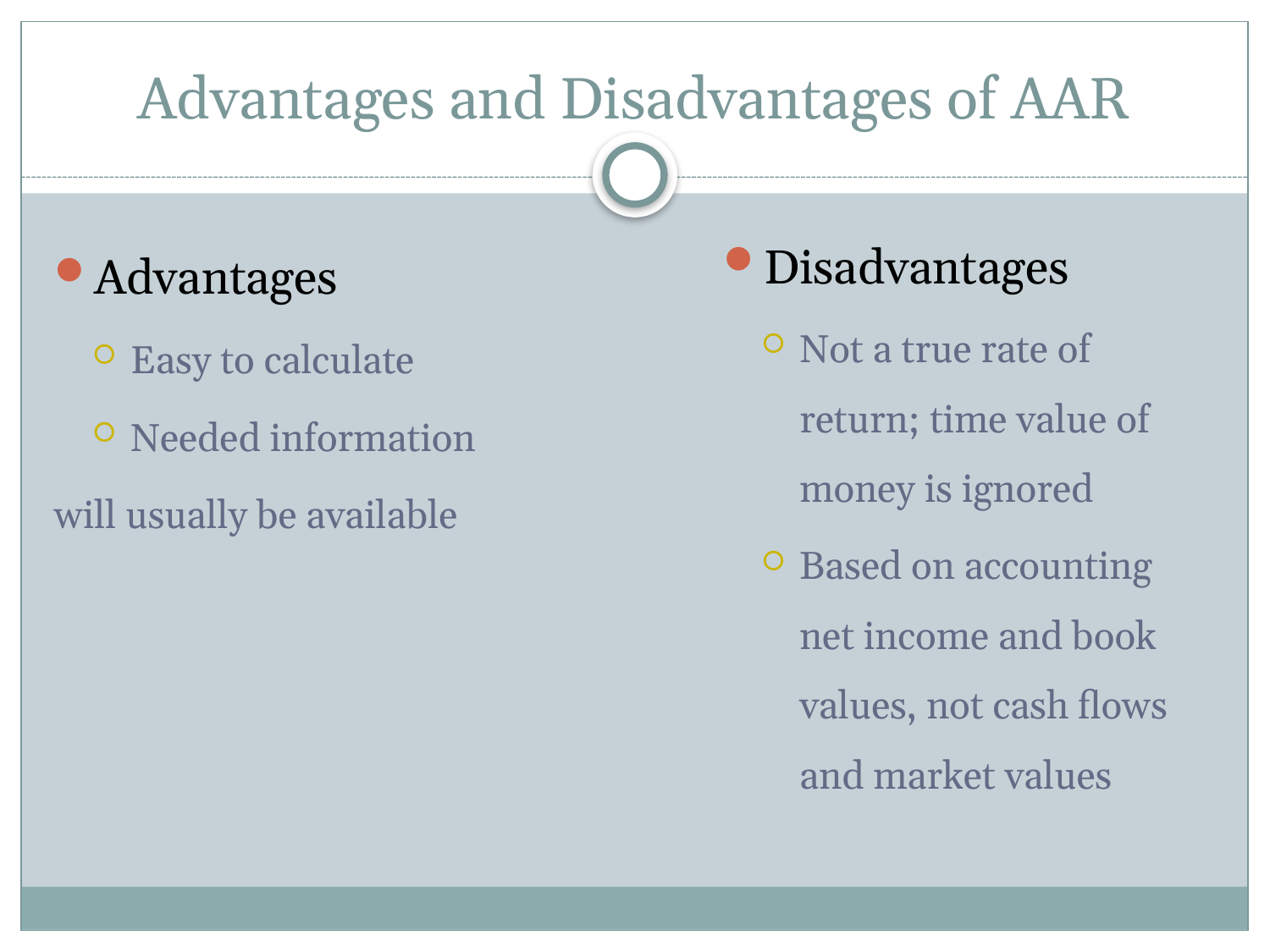

# Advantages and Disadvantages of AAR
Disadvantages
Not a true rate of return; time value of money is ignored
Based on accounting net income and book values, not cash flows and market values
Advantages
Easy to calculate
Needed information
 will usually be available